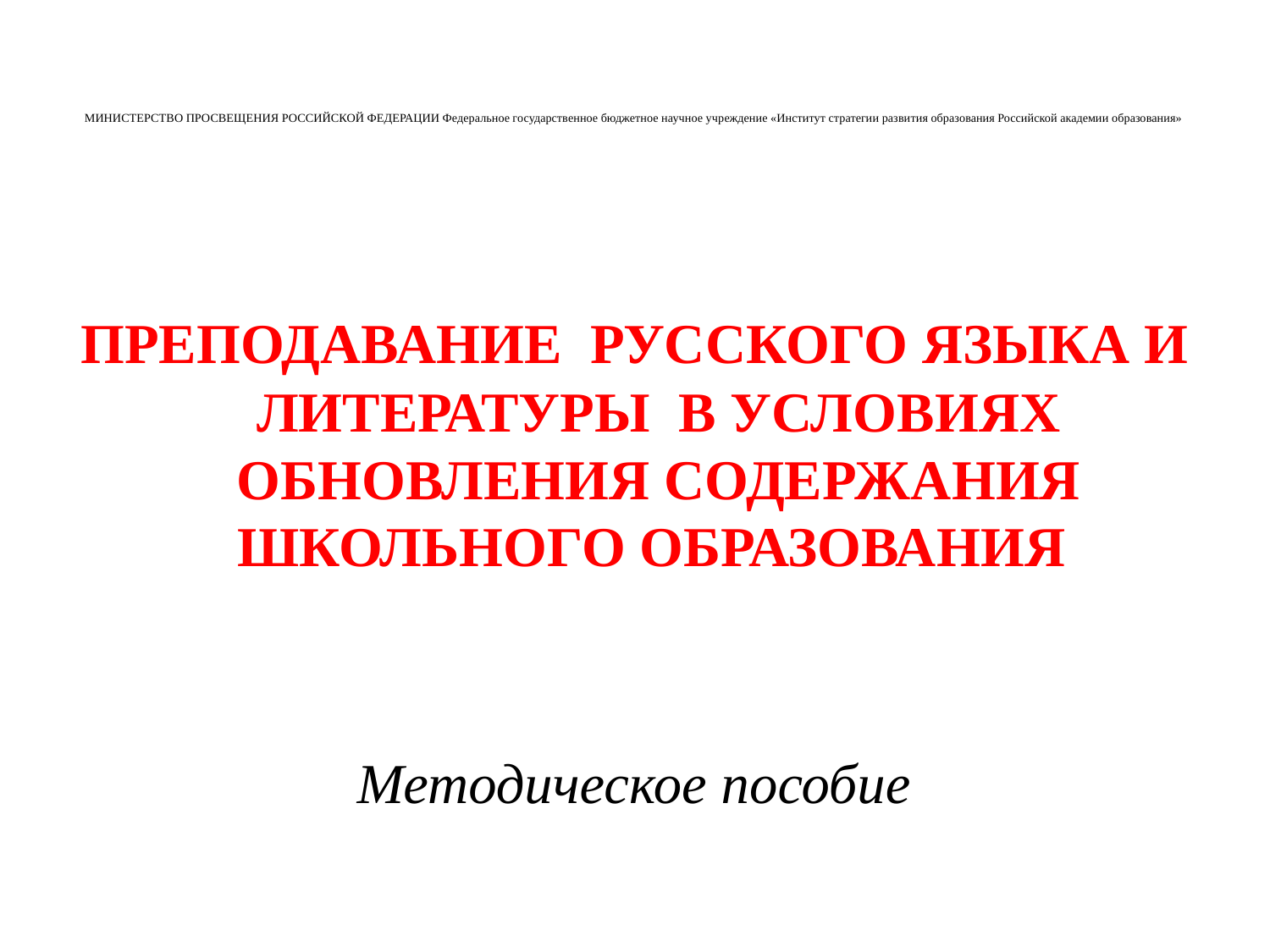

# МИНИСТЕРСТВО ПРОСВЕЩЕНИЯ РОССИЙСКОЙ ФЕДЕРАЦИИ Федеральное государственное бюджетное научное учреждение «Институт стратегии развития образования Российской академии образования»

ПРЕПОДАВАНИЕ  РУССКОГО ЯЗЫКА И ЛИТЕРАТУРЫ  В УСЛОВИЯХ ОБНОВЛЕНИЯ СОДЕРЖАНИЯ ШКОЛЬНОГО ОБРАЗОВАНИЯ

 Методическое пособие